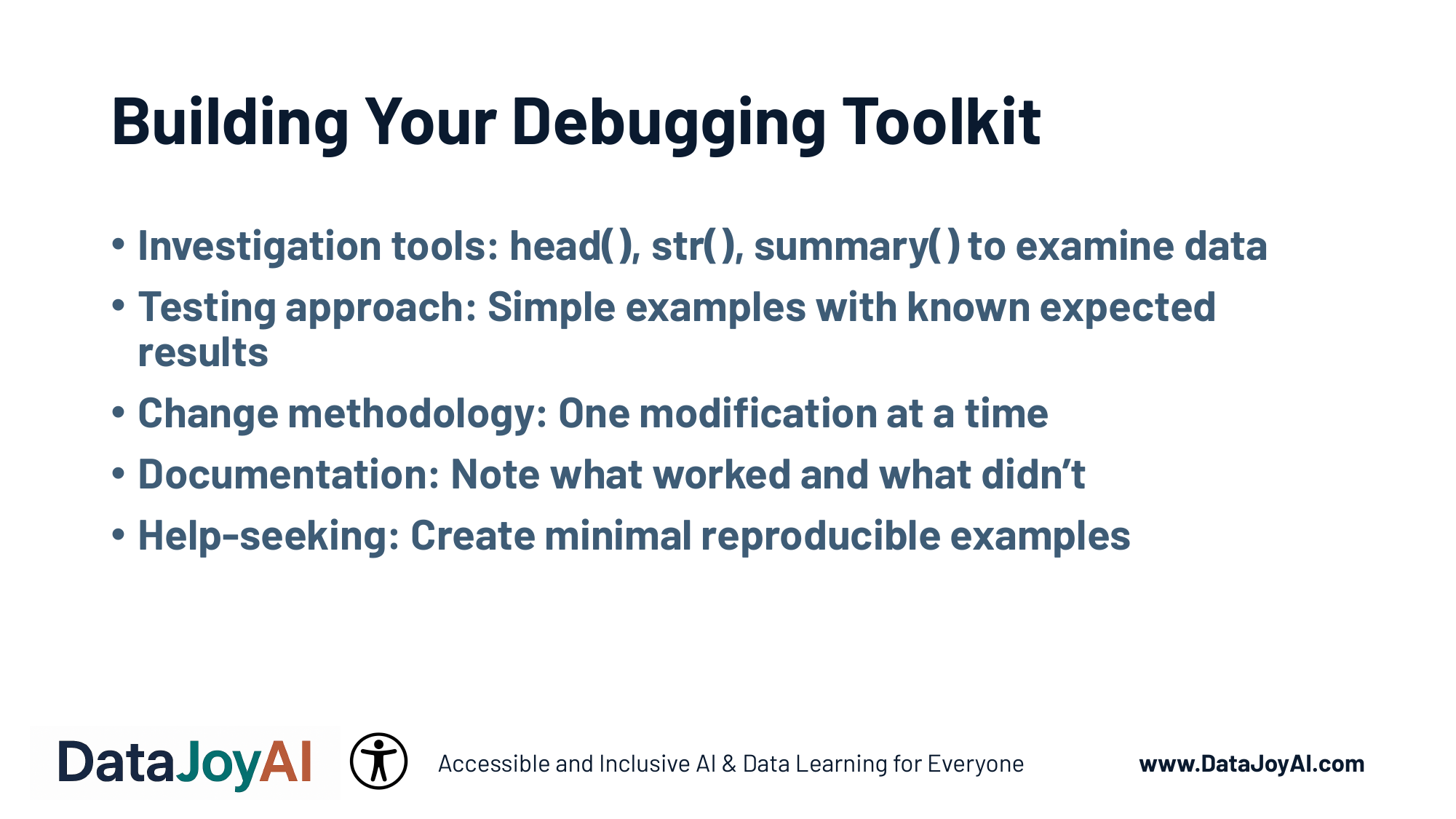

# Building Your Debugging Toolkit
Investigation tools: head(), str(), summary() to examine data
Testing approach: Simple examples with known expected results
Change methodology: One modification at a time
Documentation: Note what worked and what didn’t
Help-seeking: Create minimal reproducible examples